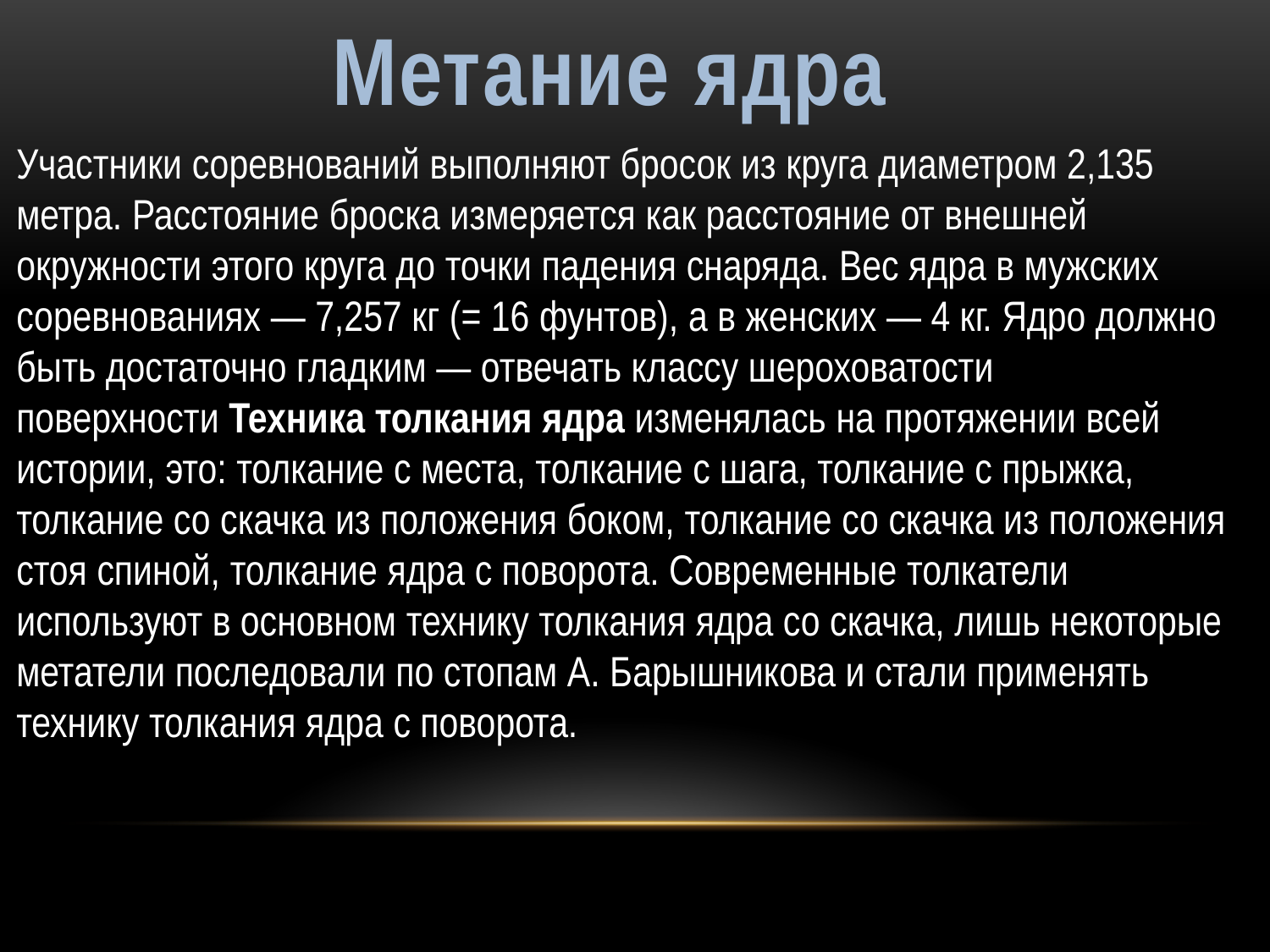

Метание ядра
Участники соревнований выполняют бросок из круга диаметром 2,135 метра. Расстояние броска измеряется как расстояние от внешней окружности этого круга до точки падения снаряда. Вес ядра в мужских соревнованиях — 7,257 кг (= 16 фунтов), а в женских — 4 кг. Ядро должно быть достаточно гладким — отвечать классу шероховатости поверхности Техника толкания ядра изменялась на протяжении всей истории, это: толкание с места, толкание с шага, толкание с прыжка, толкание со скачка из положения боком, толкание со скачка из положения стоя спиной, толкание ядра с поворота. Современные толкатели используют в основном технику толкания ядра со скачка, лишь некоторые метатели последовали по стопам А. Барышникова и стали применять технику толкания ядра с поворота.